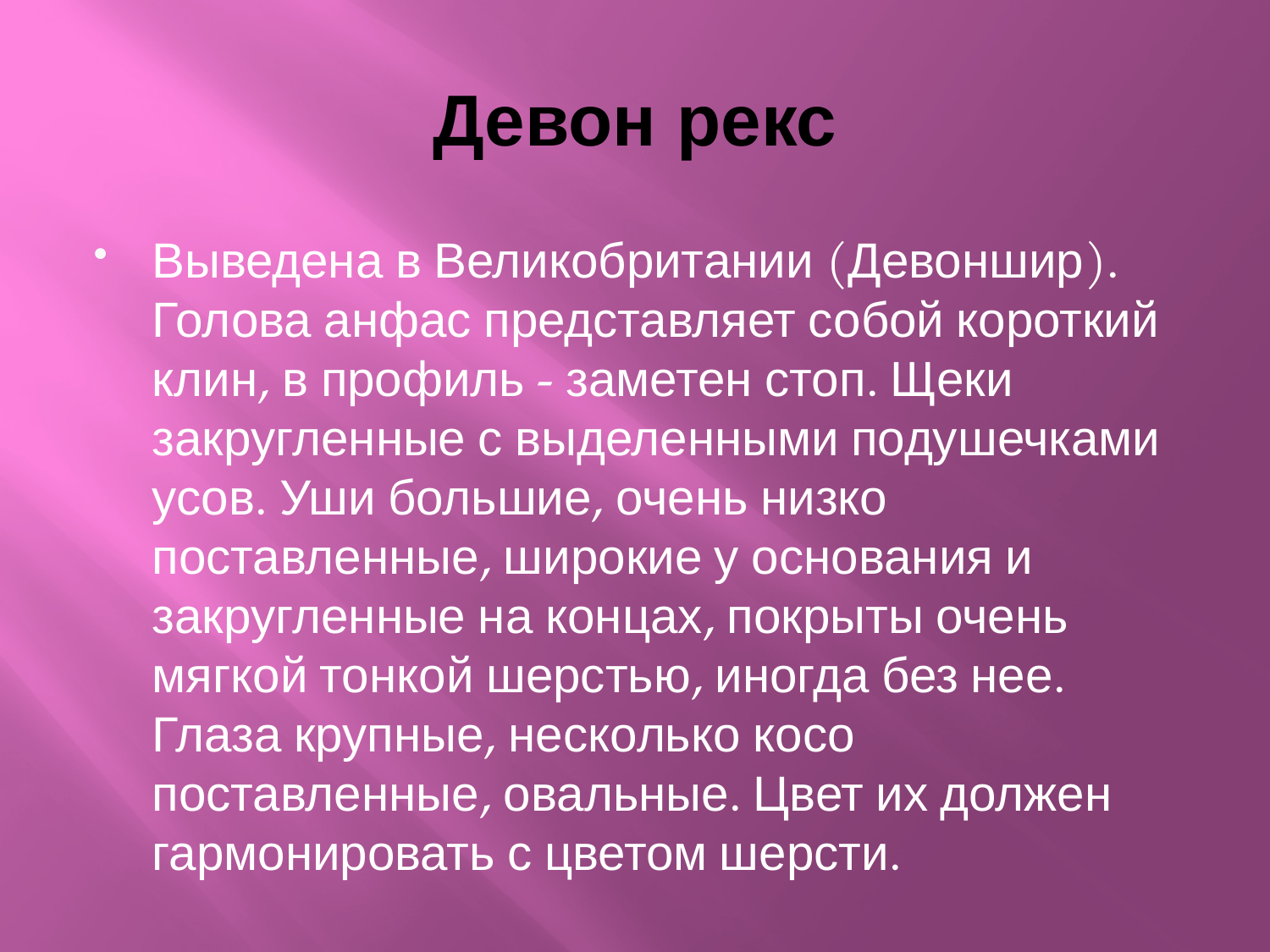

# Девон рекс
Выведена в Великобритании (Девоншир). Голова анфас представляет собой короткий клин, в профиль - заметен стоп. Щеки закругленные с выделенными подушечками усов. Уши большие, очень низко поставленные, широкие у основания и закругленные на концах, покрыты очень мягкой тонкой шерстью, иногда без нее. Глаза крупные, несколько косо поставленные, овальные. Цвет их должен гармонировать с цветом шерсти.